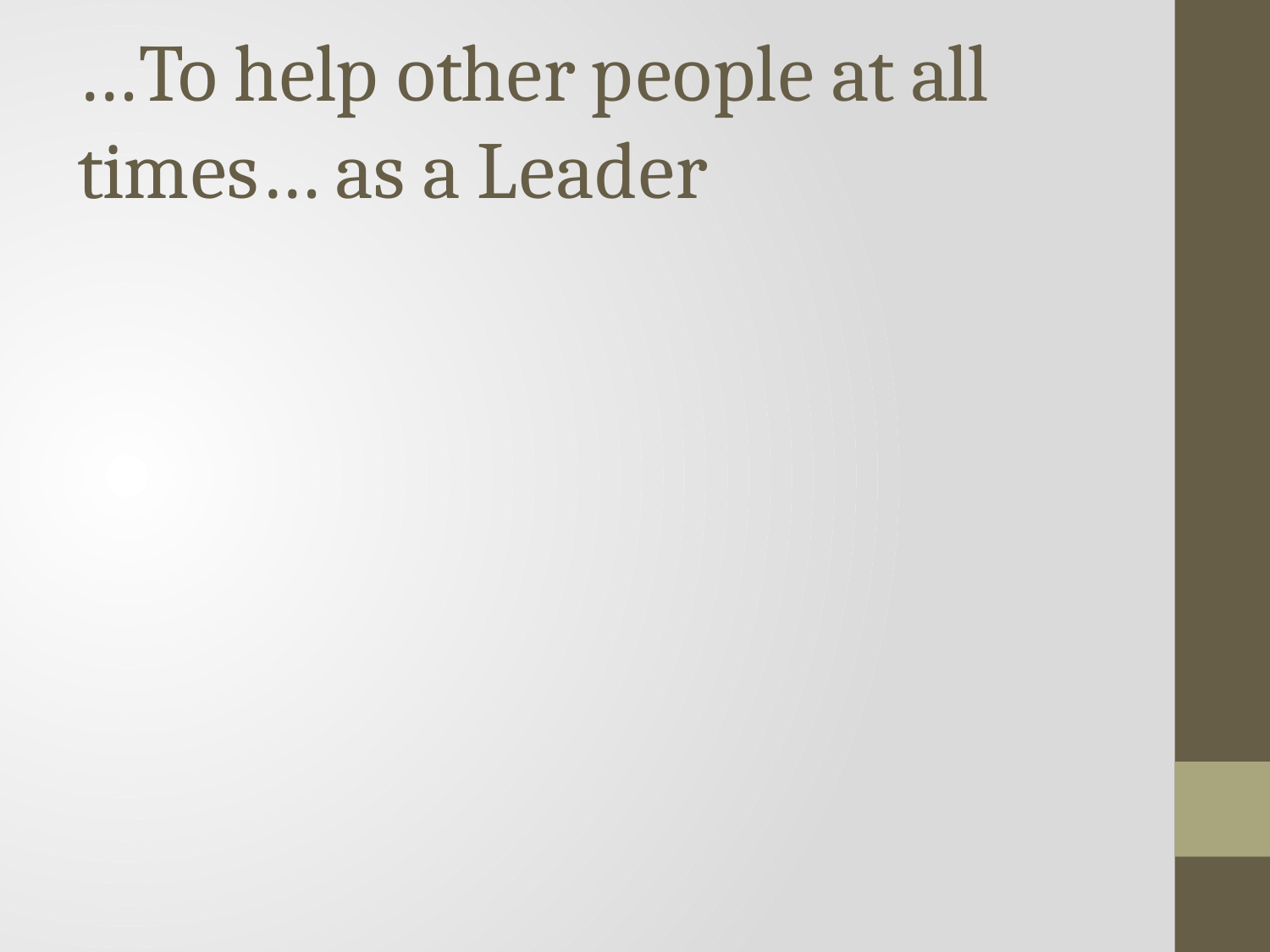

# …To help other people at all times… as a Leader